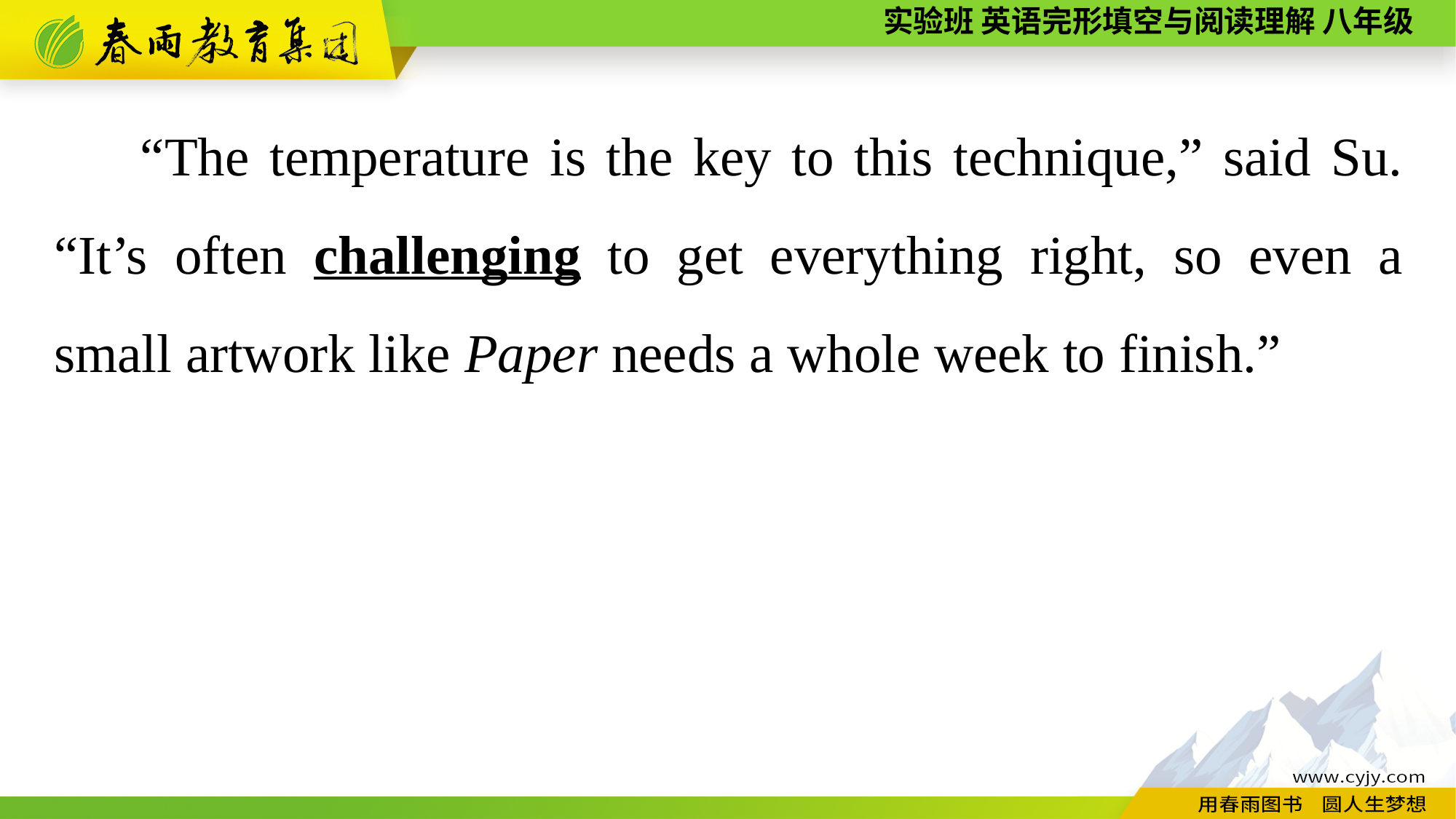

“The temperature is the key to this technique,” said Su. “It’s often challenging to get everything right, so even a small artwork like Paper needs a whole week to finish.”